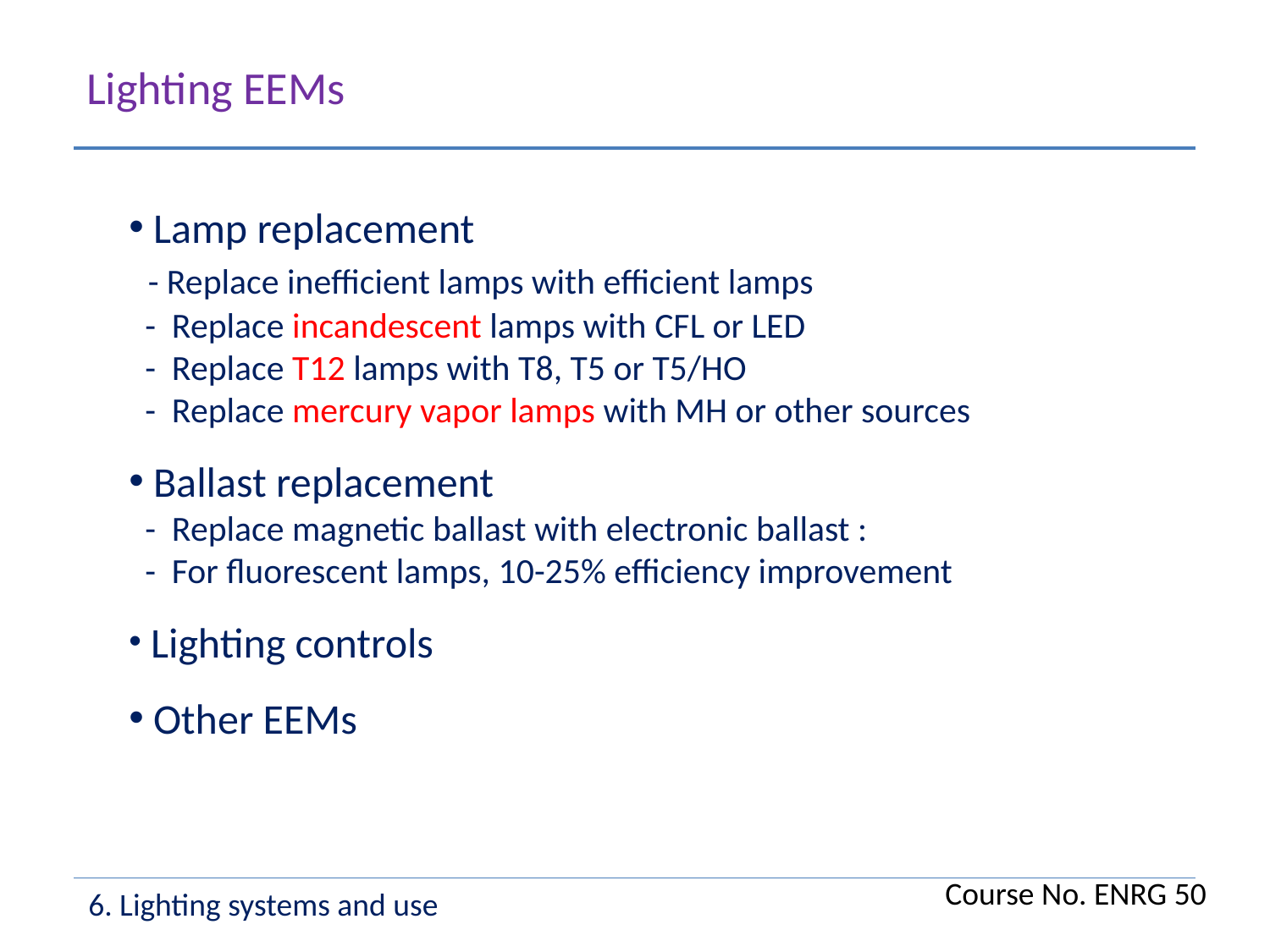

Lighting EEMs
 Lamp replacement
  - Replace inefficient lamps with efficient lamps
  -  Replace incandescent lamps with CFL or LED
  -  Replace T12 lamps with T8, T5 or T5/HO
  -  Replace mercury vapor lamps with MH or other sources
 Ballast replacement
  -  Replace magnetic ballast with electronic ballast :
  -  For fluorescent lamps, 10-25% efficiency improvement
 Lighting controls
 Other EEMs
Course No. ENRG 50
6. Lighting systems and use